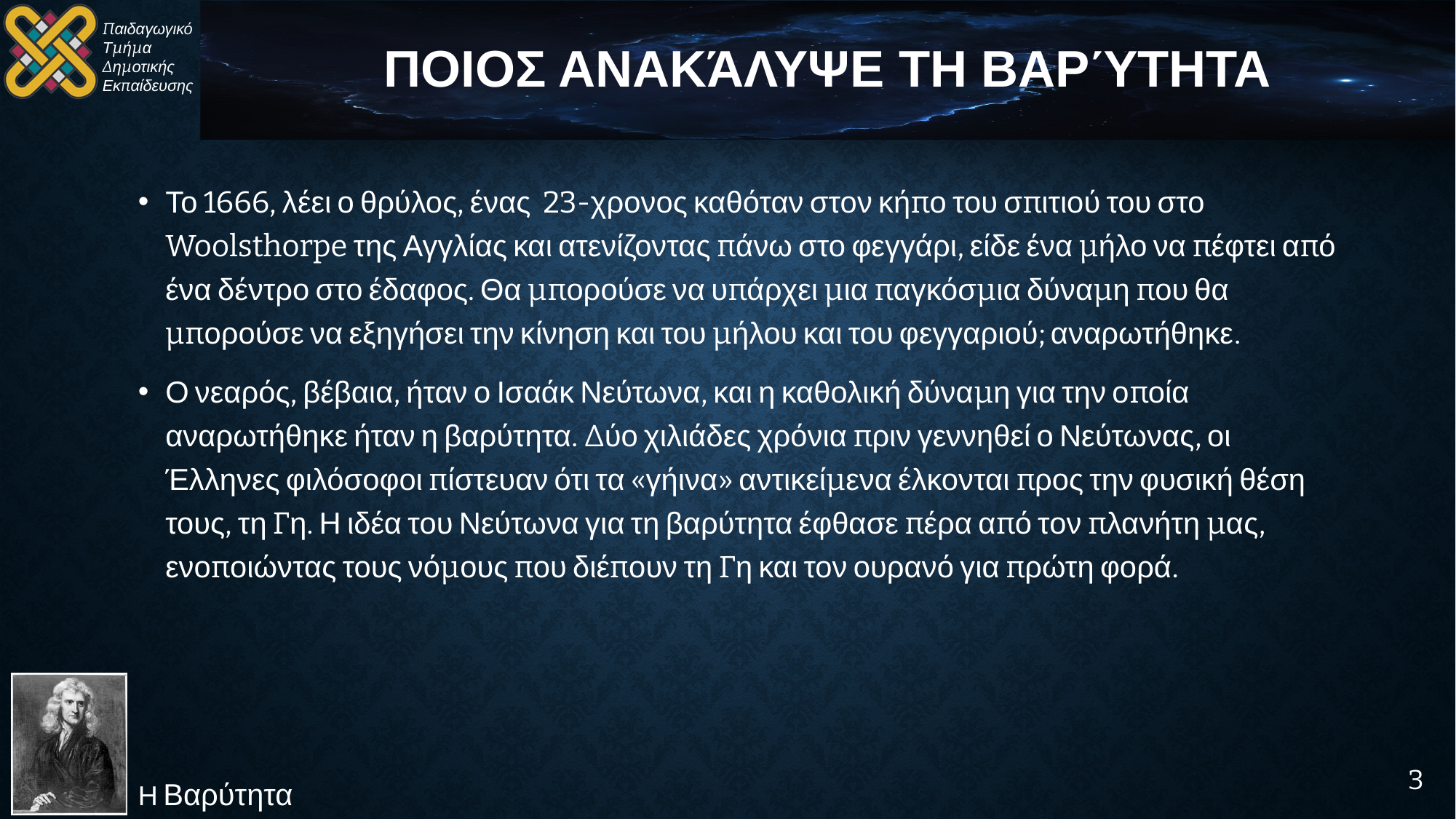

# Ποιος ανακάλυψε τη βαρύτητα
Το 1666, λέει ο θρύλος, ένας  23-χρονος καθόταν στον κήπο του σπιτιού του στο Woolsthorpe της Αγγλίας και ατενίζοντας πάνω στο φεγγάρι, είδε ένα μήλο να πέφτει από ένα δέντρο στο έδαφος. Θα μπορούσε να υπάρχει μια παγκόσμια δύναμη που θα μπορούσε να εξηγήσει την κίνηση και του μήλου και του φεγγαριού; αναρωτήθηκε.
Ο νεαρός, βέβαια, ήταν ο Ισαάκ Νεύτωνα, και η καθολική δύναμη για την οποία αναρωτήθηκε ήταν η βαρύτητα. Δύο χιλιάδες χρόνια πριν γεννηθεί ο Νεύτωνας, οι  Έλληνες φιλόσοφοι πίστευαν ότι τα «γήινα» αντικείμενα έλκονται προς την φυσική θέση τους, τη Γη. Η ιδέα του Νεύτωνα για τη βαρύτητα έφθασε πέρα από τον πλανήτη μας, ενοποιώντας τους νόμους που διέπουν τη Γη και τον ουρανό για πρώτη φορά.

3
Η Βαρύτητα